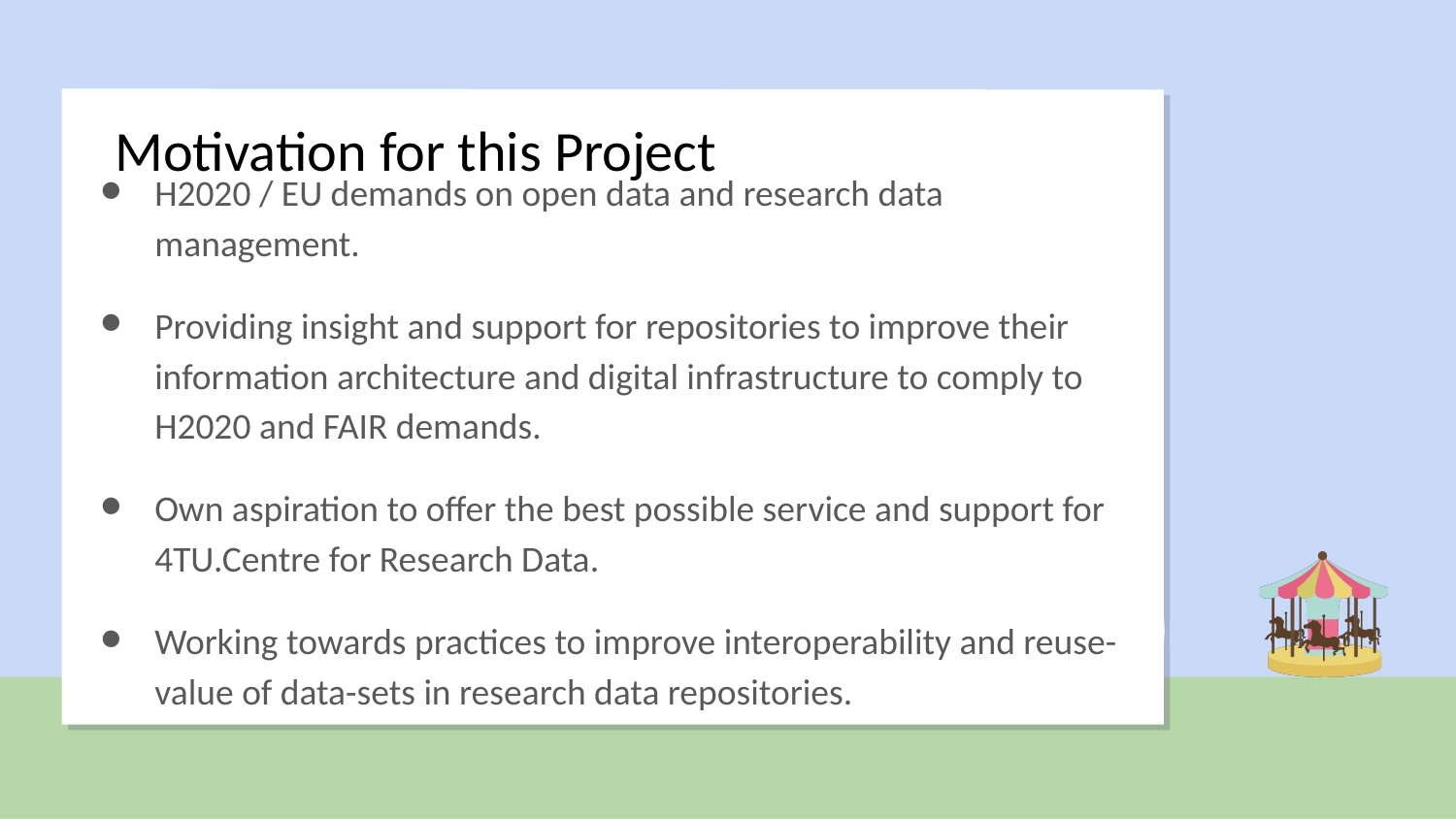

Motivation for this Project
H2020 / EU demands on open data and research data management.
Providing insight and support for repositories to improve their information architecture and digital infrastructure to comply to H2020 and FAIR demands.
Own aspiration to offer the best possible service and support for 4TU.Centre for Research Data.
Working towards practices to improve interoperability and reuse-value of data-sets in research data repositories.